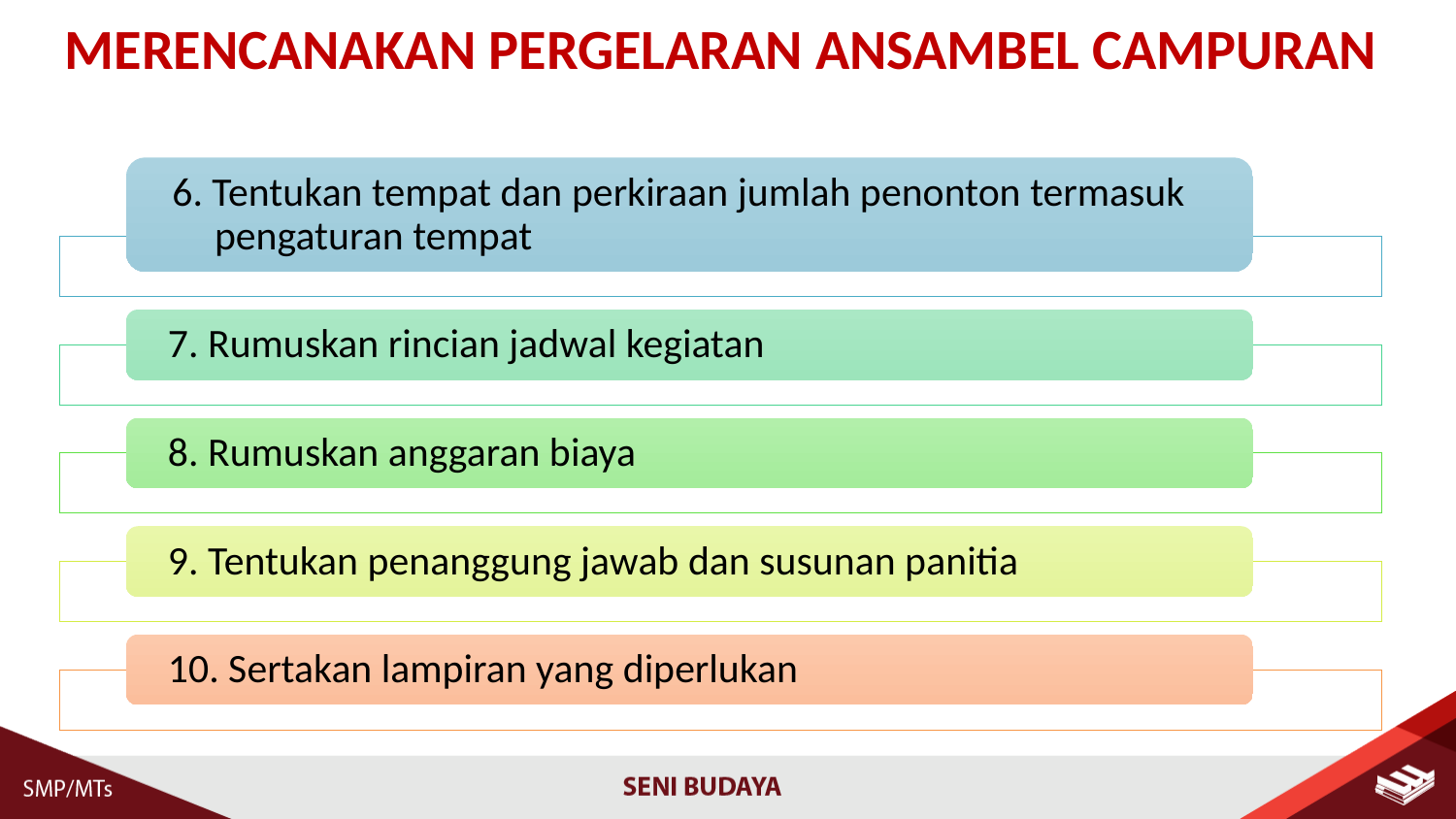

MERENCANAKAN PERGELARAN ANSAMBEL CAMPURAN
6. Tentukan tempat dan perkiraan jumlah penonton termasuk pengaturan tempat
7. Rumuskan rincian jadwal kegiatan
8. Rumuskan anggaran biaya
9. Tentukan penanggung jawab dan susunan panitia
10. Sertakan lampiran yang diperlukan